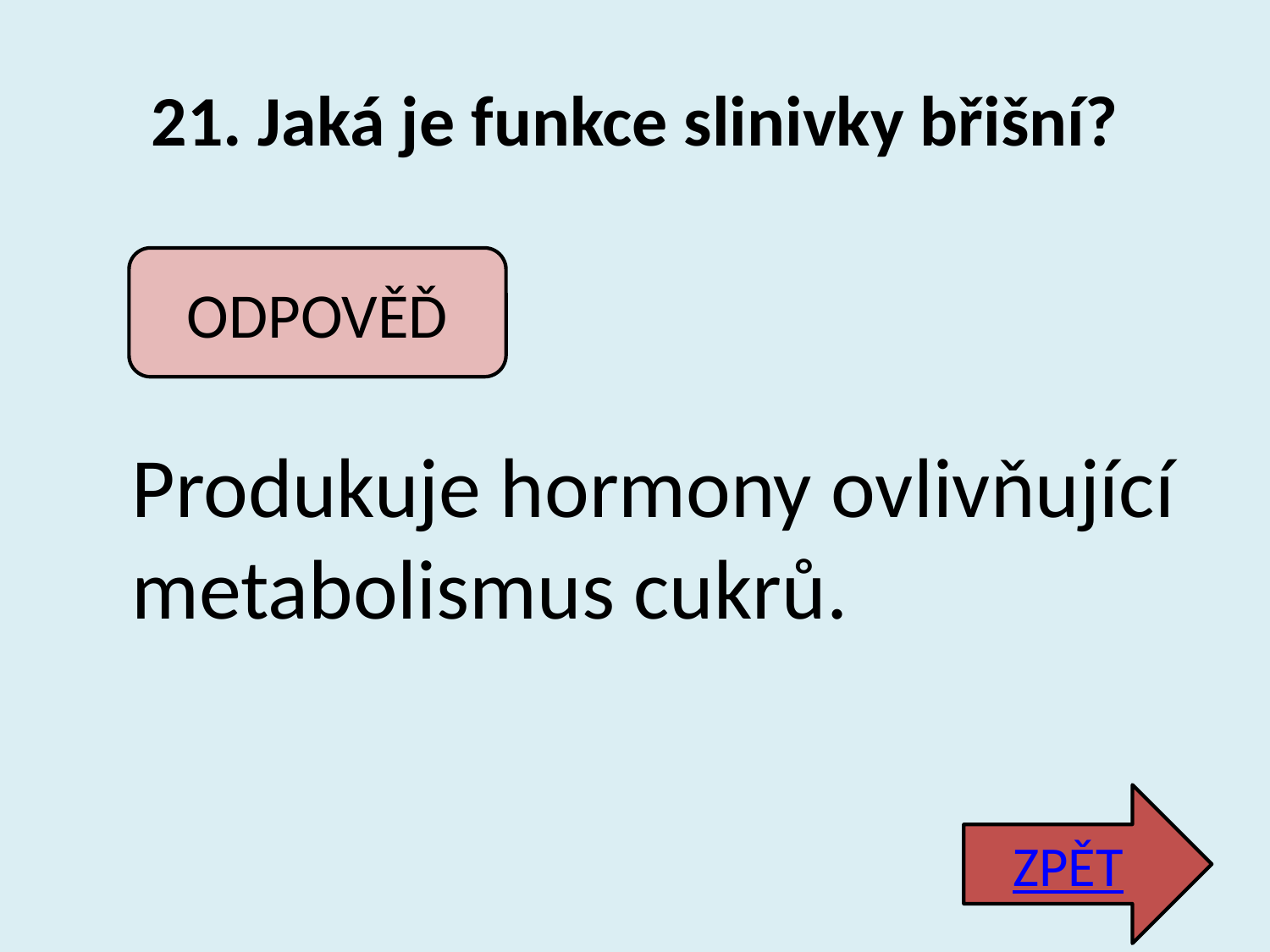

# 21. Jaká je funkce slinivky břišní?

ODPOVĚĎ
Produkuje hormony ovlivňující metabolismus cukrů.
ZPĚT